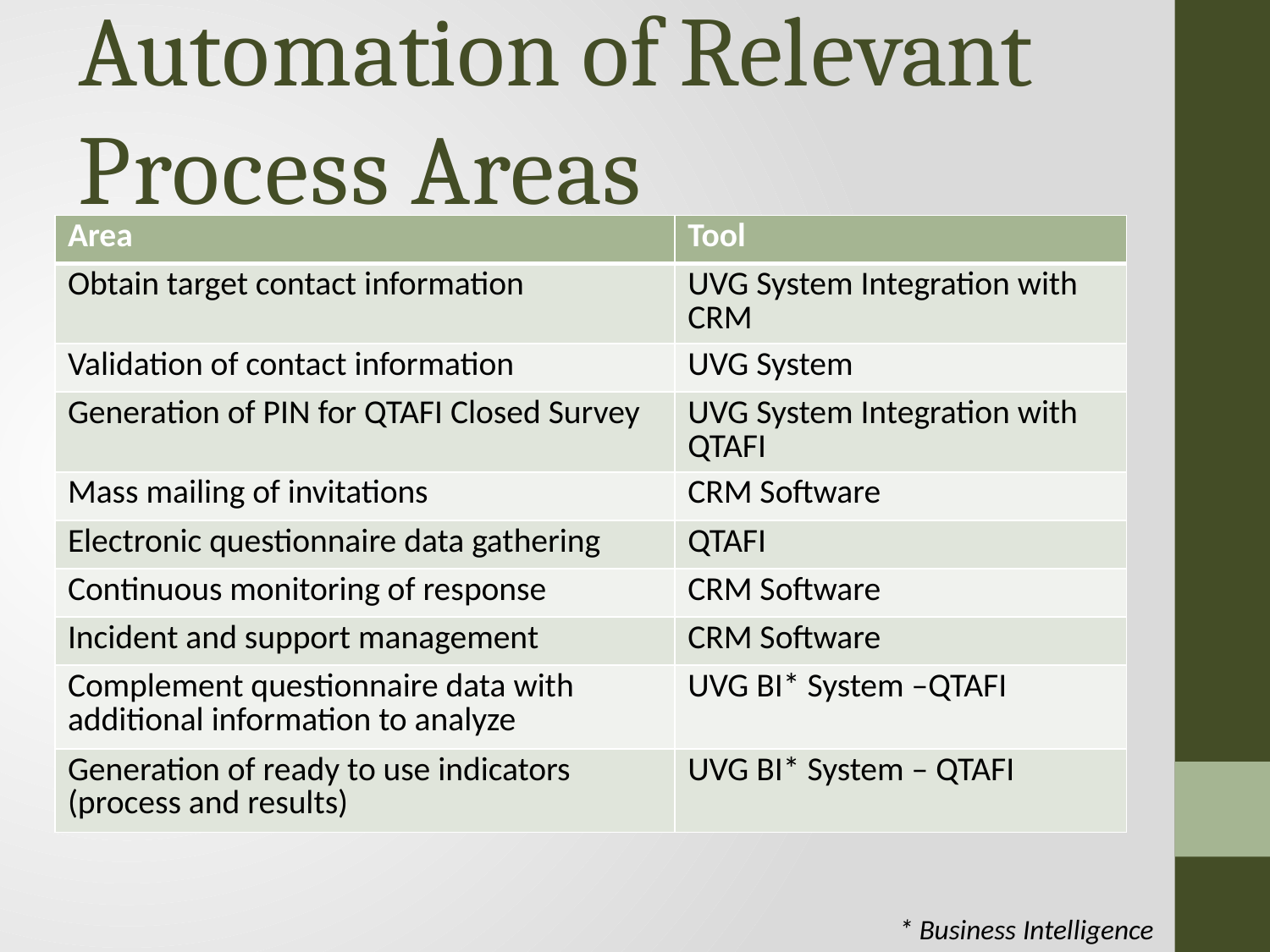

# Automation of Relevant Process Areas
| Area | Tool |
| --- | --- |
| Obtain target contact information | UVG System Integration with CRM |
| Validation of contact information | UVG System |
| Generation of PIN for QTAFI Closed Survey | UVG System Integration with QTAFI |
| Mass mailing of invitations | CRM Software |
| Electronic questionnaire data gathering | QTAFI |
| Continuous monitoring of response | CRM Software |
| Incident and support management | CRM Software |
| Complement questionnaire data with additional information to analyze | UVG BI\* System –QTAFI |
| Generation of ready to use indicators (process and results) | UVG BI\* System – QTAFI |
* Business Intelligence